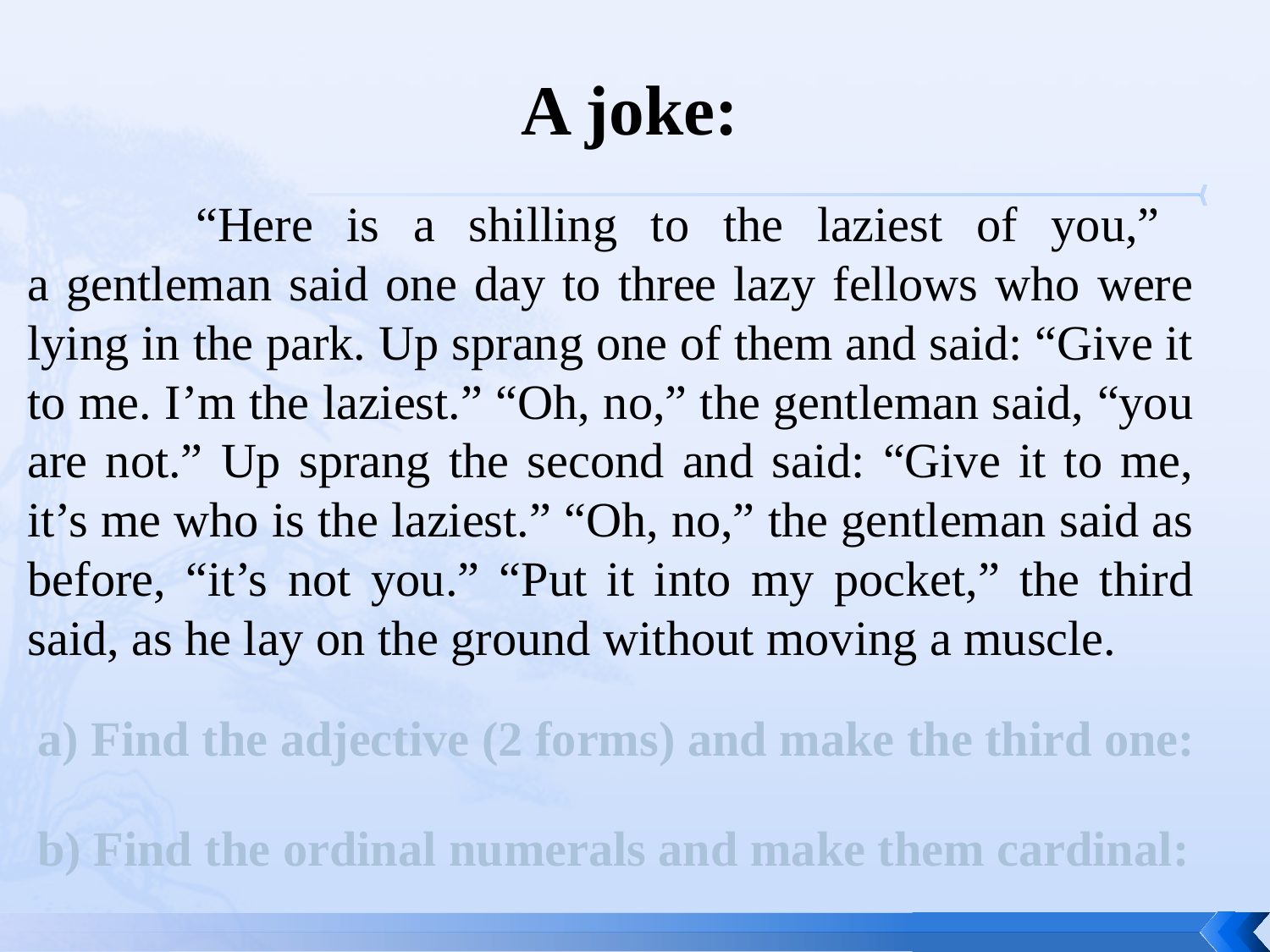

# A joke:
     “Here is a shilling to the laziest of you,”
a gentleman said one day to three lazy fellows who were lying in the park. Up sprang one of them and said: “Give it to me. I’m the laziest.” “Oh, no,” the gentleman said, “you are not.” Up sprang the second and said: “Give it to me, it’s me who is the laziest.” “Oh, no,” the gentleman said as before, “it’s not you.” “Put it into my pocket,” the third said, as he lay on the ground without moving a muscle.
| a) Find the adjective (2 forms) and make the third one: |
| --- |
| b) Find the ordinal numerals and make them cardinal: |
| --- |